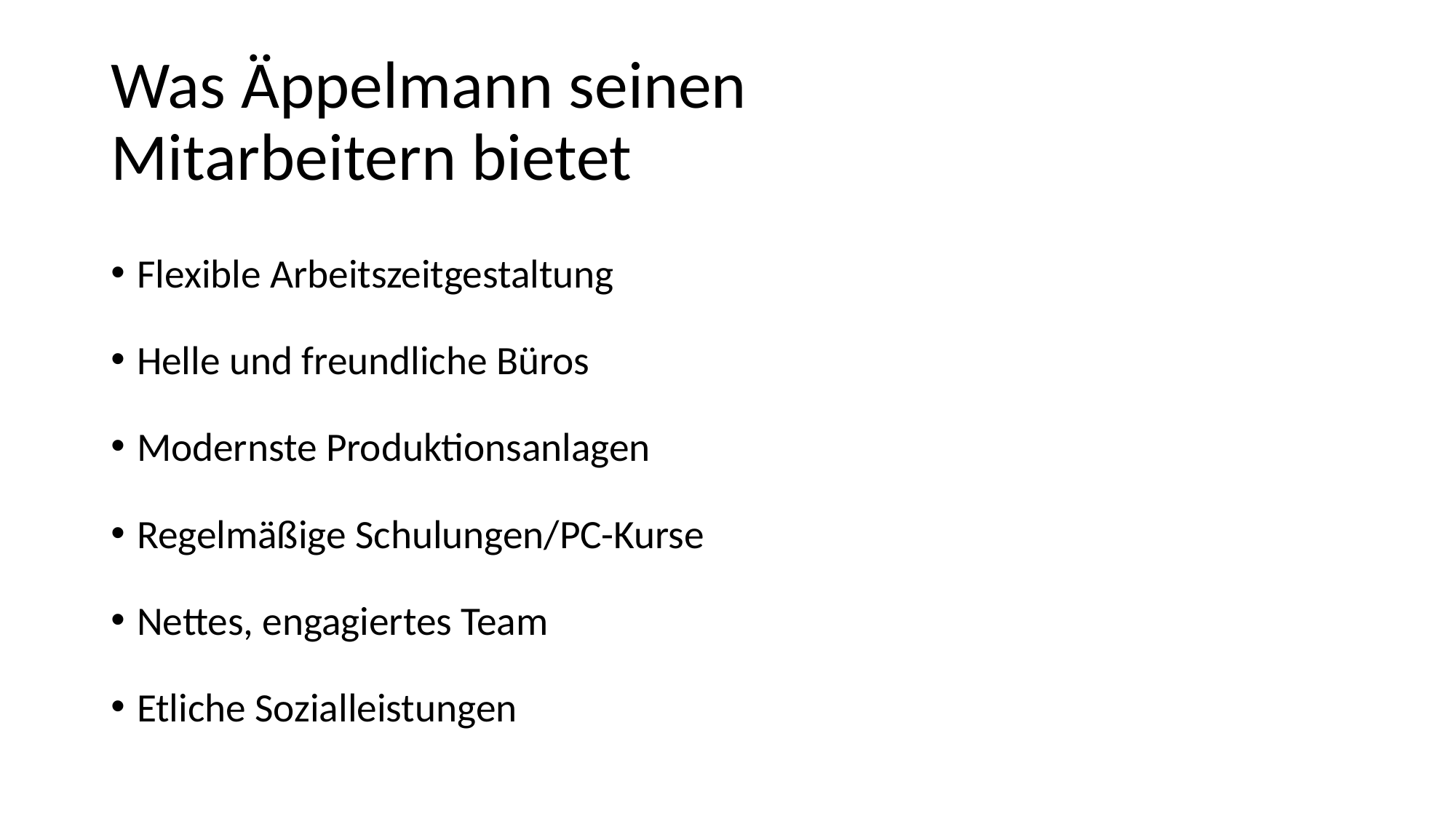

# Was Äppelmann seinen Mitarbeitern bietet
Flexible Arbeitszeitgestaltung
Helle und freundliche Büros
Modernste Produktionsanlagen
Regelmäßige Schulungen/PC-Kurse
Nettes, engagiertes Team
Etliche Sozialleistungen